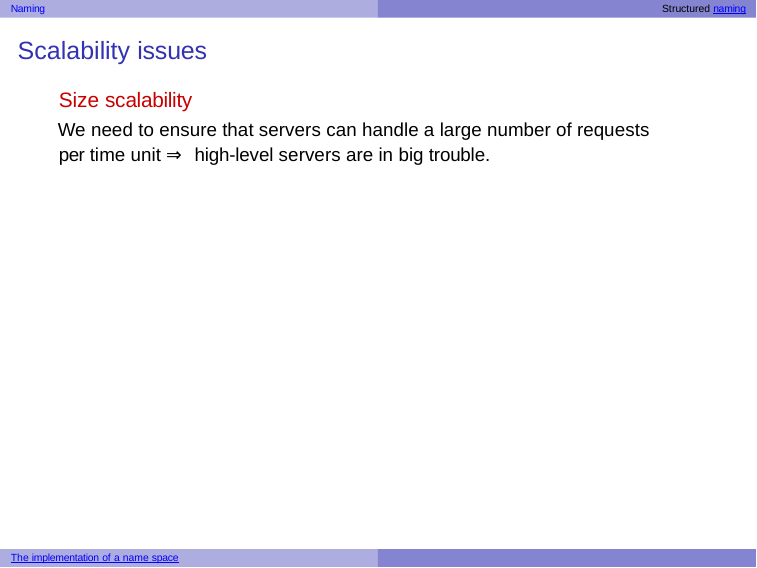

Naming	Structured naming
# Scalability issues
Size scalability
We need to ensure that servers can handle a large number of requests per time unit ⇒ high-level servers are in big trouble.

The implementation of a name space